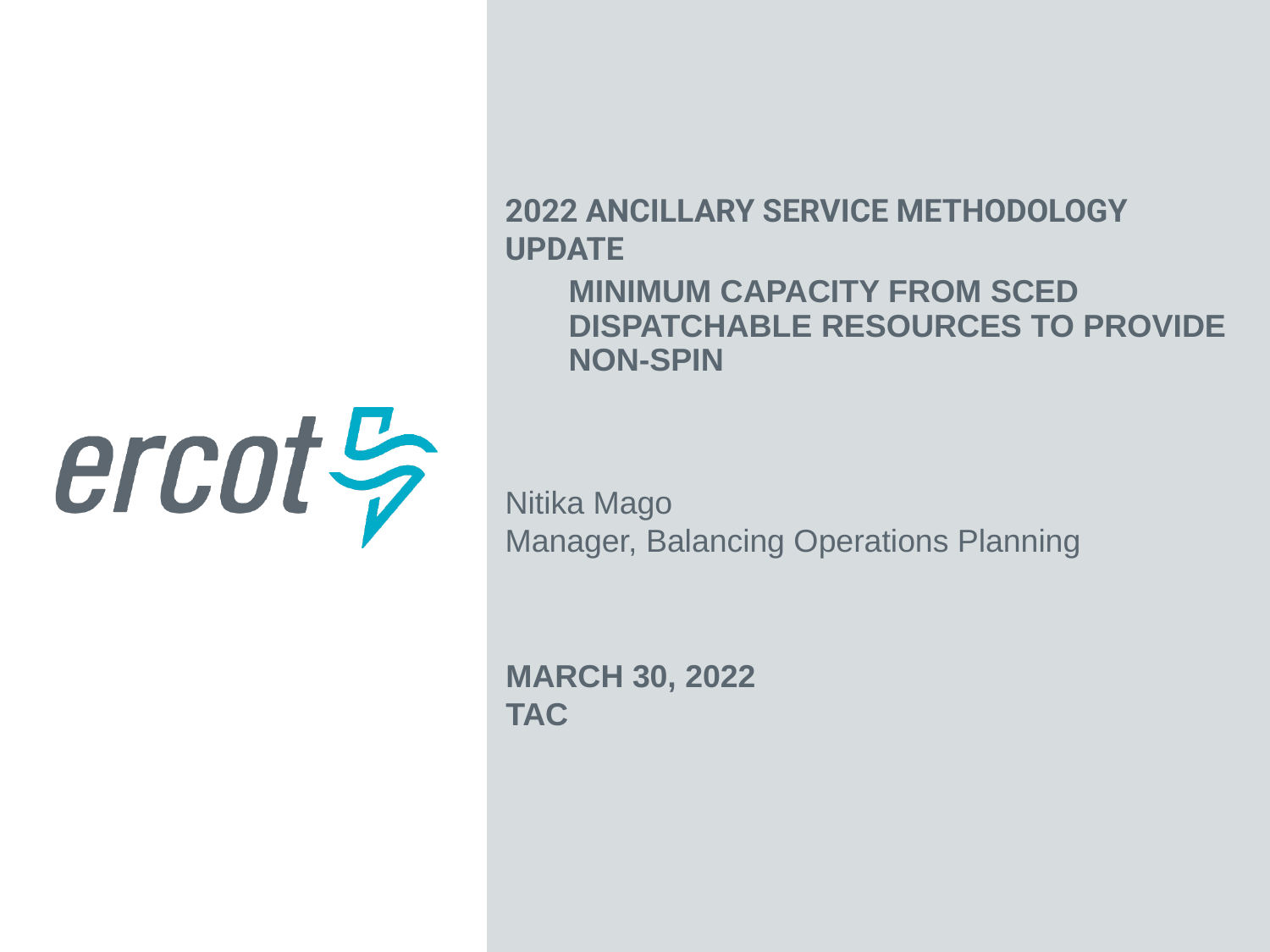

2022 Ancillary Service Methodology Update
Minimum Capacity from SCED Dispatchable Resources to provide Non-Spin
Nitika Mago
Manager, Balancing Operations Planning
March 30, 2022
TAC